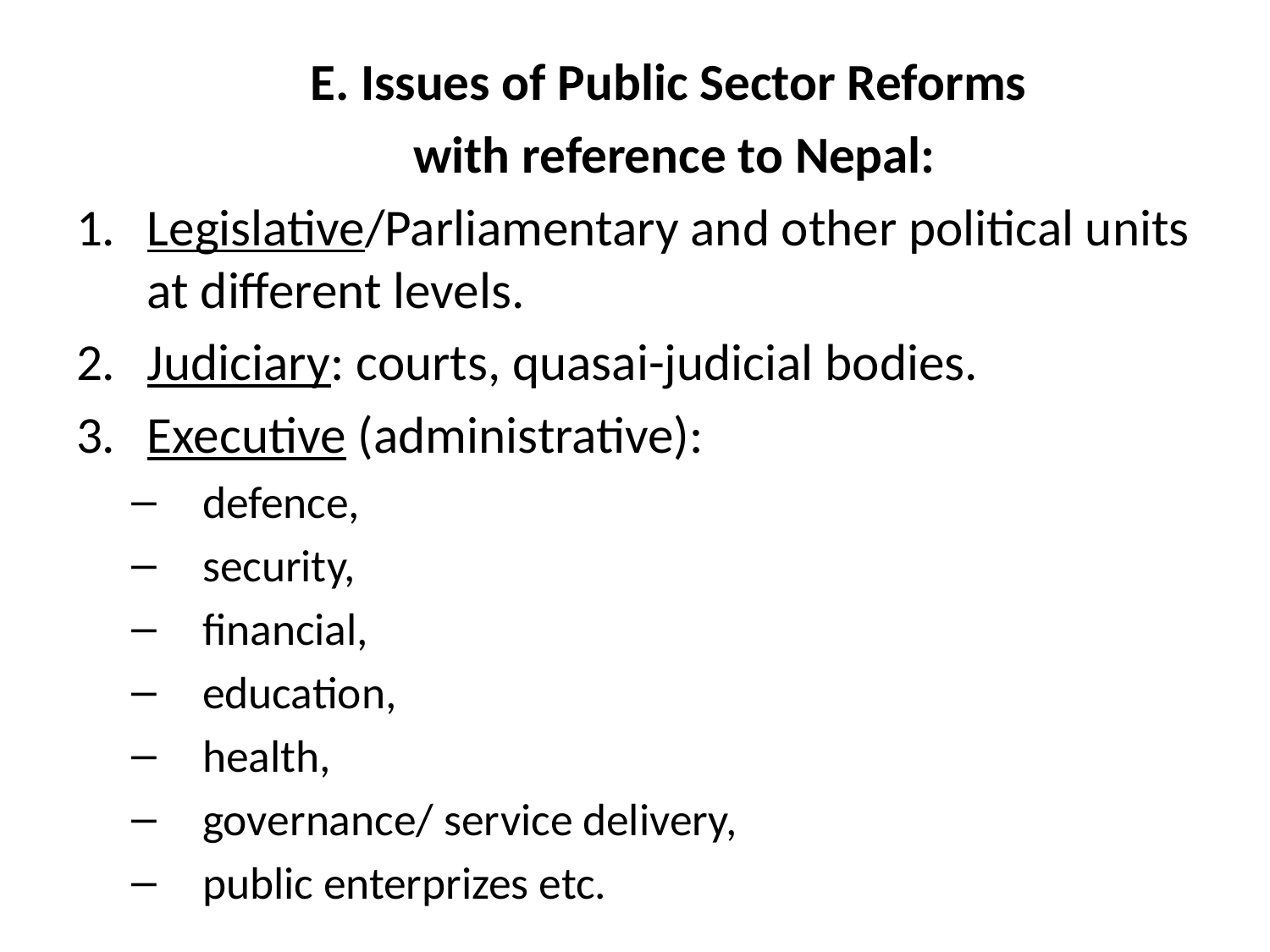

E. Issues of Public Sector Reforms
	with reference to Nepal:
Legislative/Parliamentary and other political units at different levels.
Judiciary: courts, quasai-judicial bodies.
Executive (administrative):
defence,
security,
financial,
education,
health,
governance/ service delivery,
public enterprizes etc.